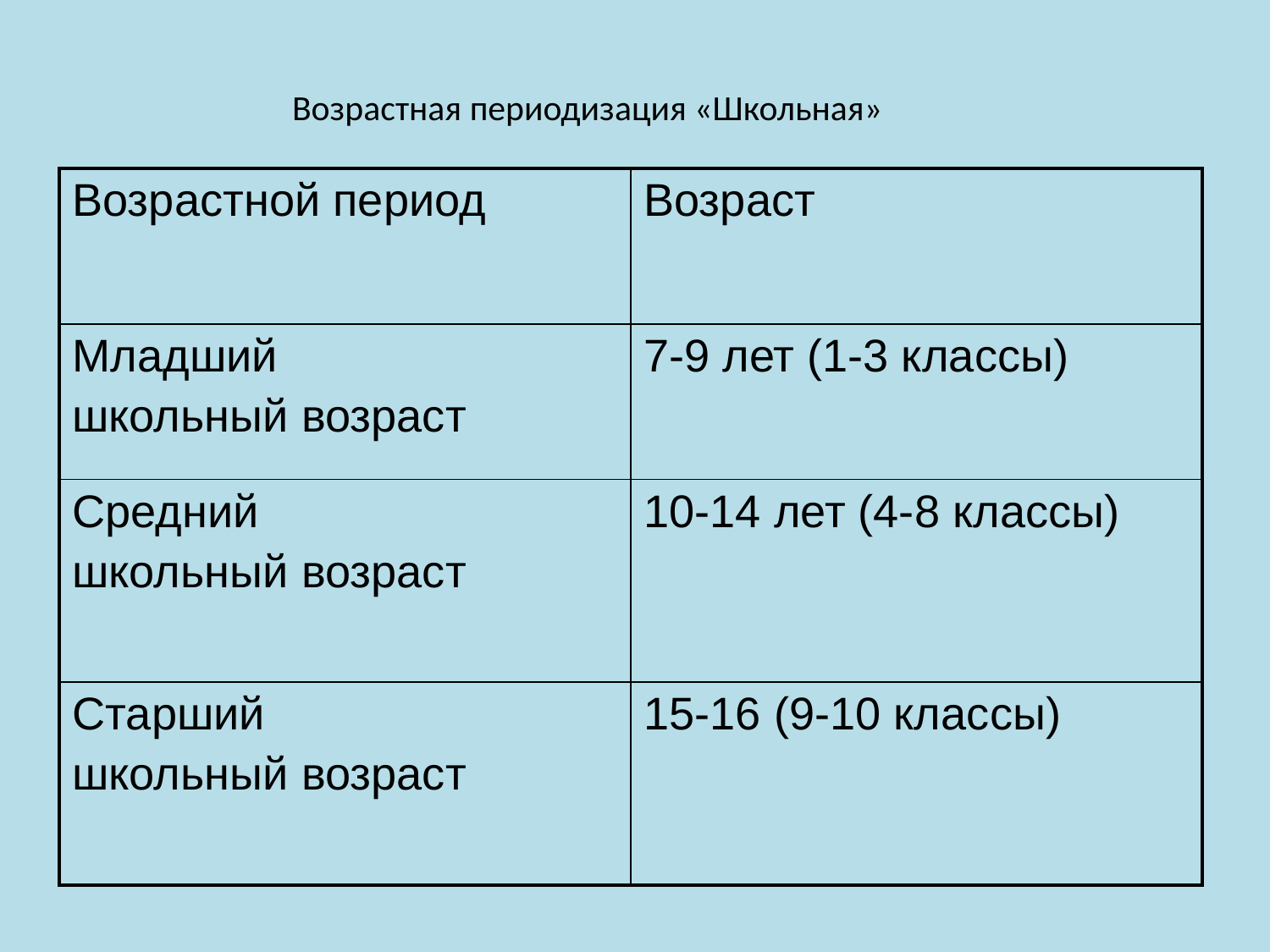

# Возрастная периодизация «Школьная»
| Возрастной период | Возраст |
| --- | --- |
| Младший школьный возраст | 7-9 лет (1-3 классы) |
| Средний школьный возраст | 10-14 лет (4-8 классы) |
| Старший школьный возраст | 15-16 (9-10 классы) |